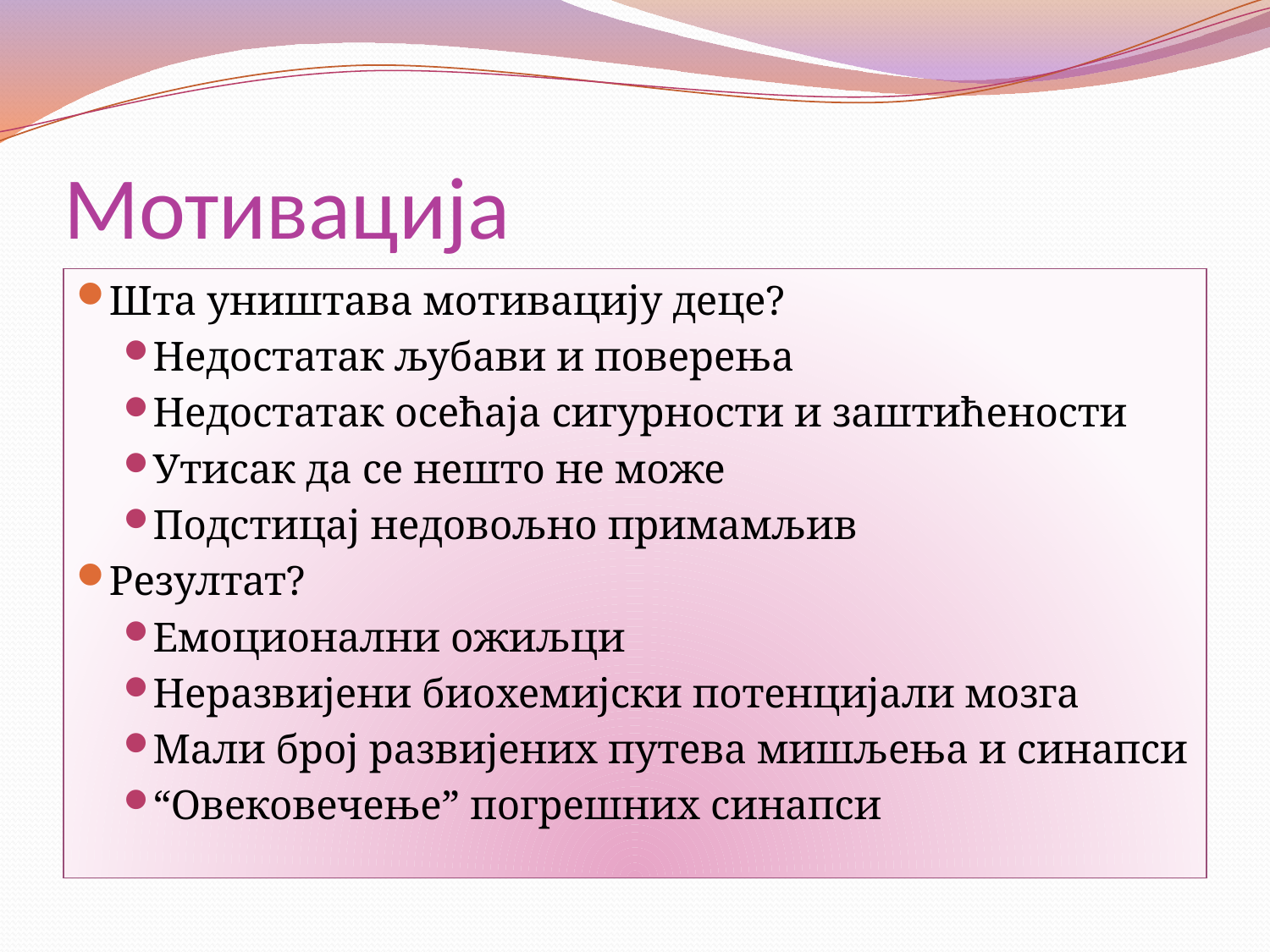

# Мотивација
Шта уништава мотивацију деце?
Недостатак љубави и поверења
Недостатак осећаја сигурности и заштићености
Утисак да се нешто не може
Подстицај недовољно примамљив
Резултат?
Емоционални ожиљци
Неразвијени биохемијски потенцијали мозга
Мали број развијених путева мишљења и синапси
“Овековечење” погрешних синапси